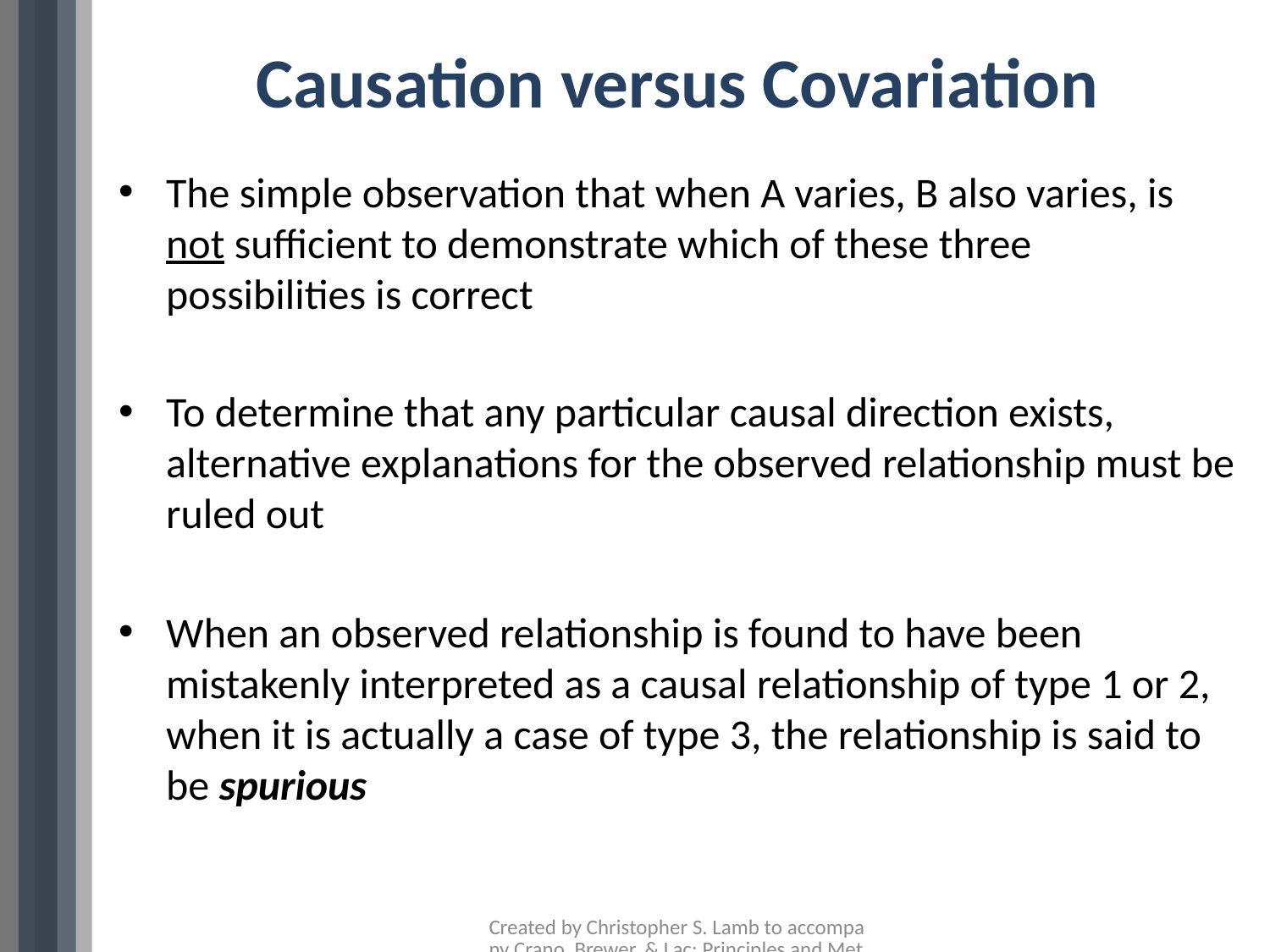

# Causation versus Covariation
The simple observation that when A varies, B also varies, is not sufficient to demonstrate which of these three possibilities is correct

To determine that any particular causal direction exists, alternative explanations for the observed relationship must be ruled out

When an observed relationship is found to have been mistakenly interpreted as a causal relationship of type 1 or 2, when it is actually a case of type 3, the relationship is said to be spurious
Created by Christopher S. Lamb to accompany Crano, Brewer, & Lac: Principles and Methods of Social Research, 3rd Edition, 2015, Routledge/Taylor & Francis